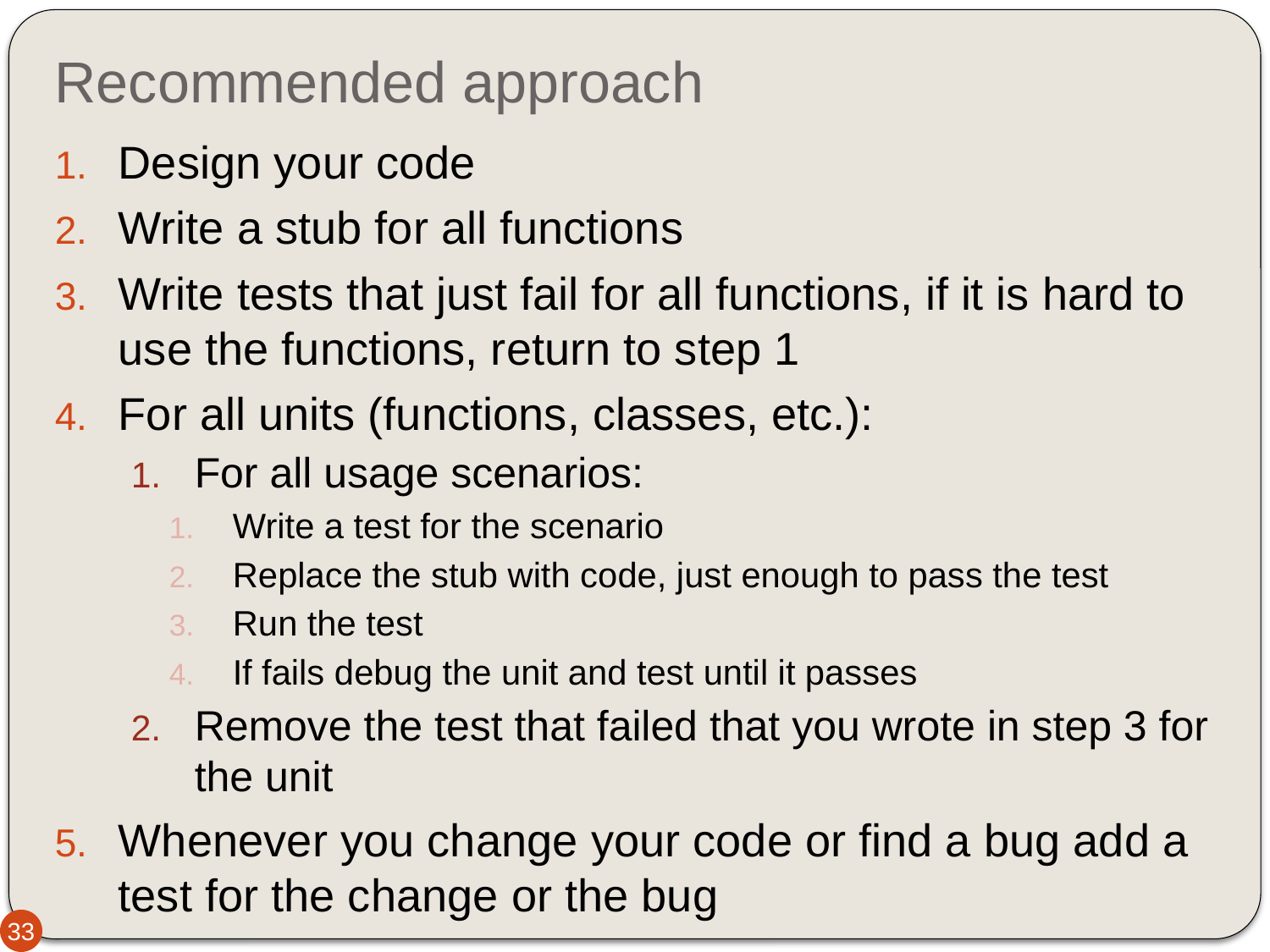

# Recommended approach
Design your code
Write a stub for all functions
Write tests that just fail for all functions, if it is hard to use the functions, return to step 1
For all units (functions, classes, etc.):
For all usage scenarios:
Write a test for the scenario
Replace the stub with code, just enough to pass the test
Run the test
If fails debug the unit and test until it passes
Remove the test that failed that you wrote in step 3 for the unit
Whenever you change your code or find a bug add a test for the change or the bug
33